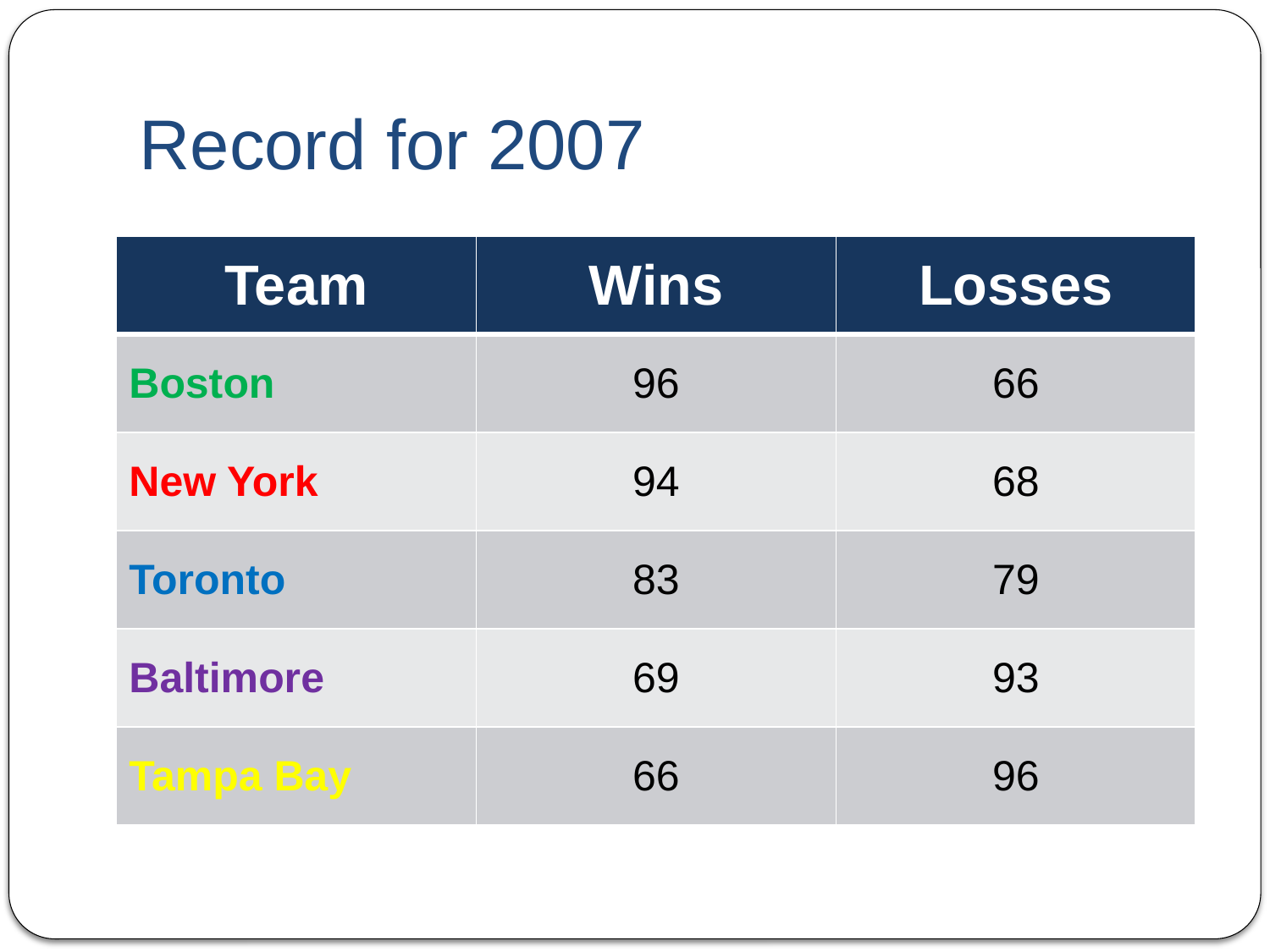

# Record for 2007
| Team | Wins | Losses |
| --- | --- | --- |
| Boston | 96 | 66 |
| New York | 94 | 68 |
| Toronto | 83 | 79 |
| Baltimore | 69 | 93 |
| Tampa Bay | 66 | 96 |